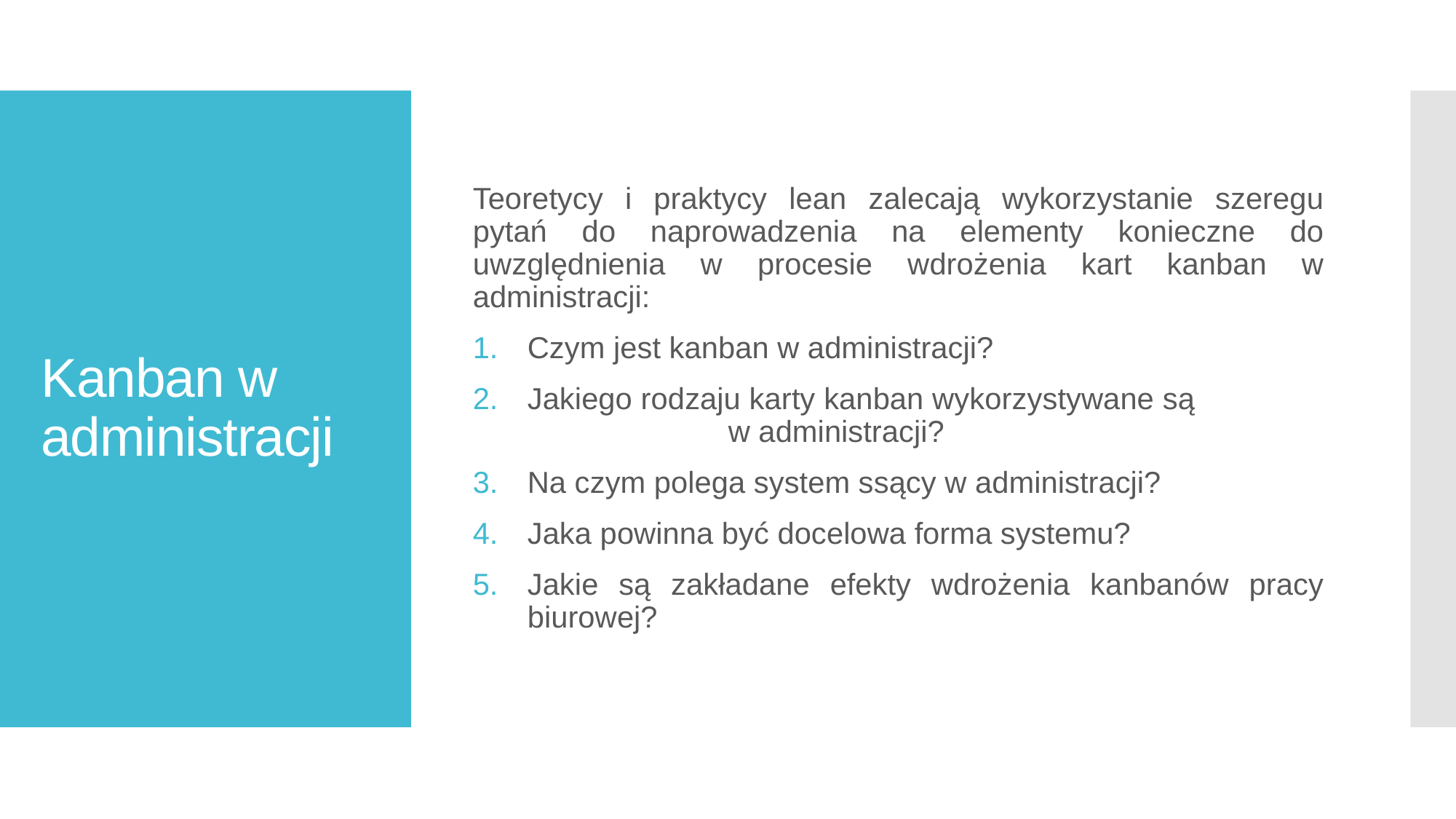

Teoretycy i praktycy lean zalecają wykorzystanie szeregu pytań do naprowadzenia na elementy konieczne do uwzględnienia w procesie wdrożenia kart kanban w administracji:
Czym jest kanban w administracji?
Jakiego rodzaju karty kanban wykorzystywane są                                        w administracji?
Na czym polega system ssący w administracji?
Jaka powinna być docelowa forma systemu?
Jakie są zakładane efekty wdrożenia kanbanów pracy biurowej?
# Kanban w administracji